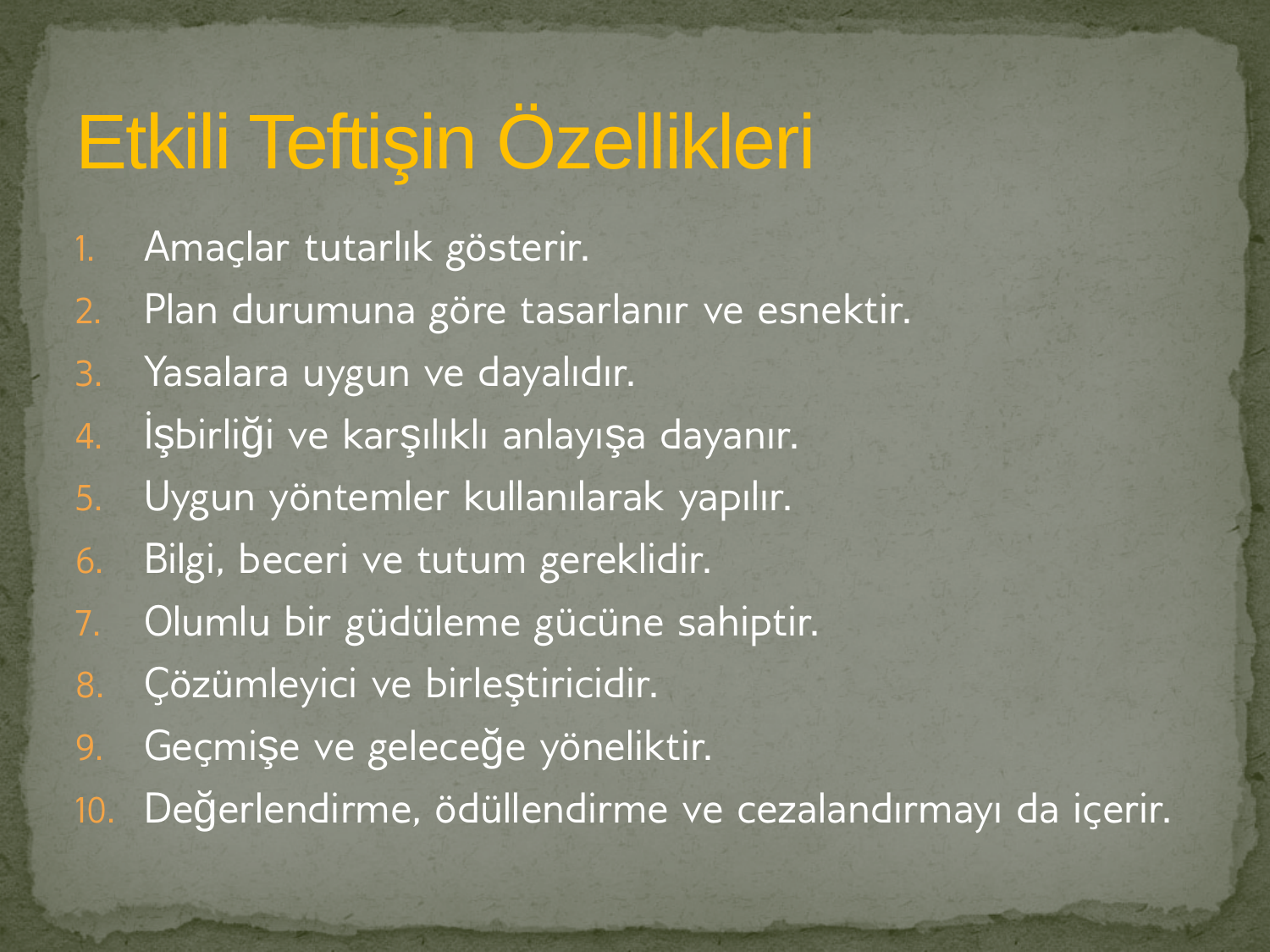

# Etkili Teftişin Özellikleri
Amaçlar tutarlık gösterir.
Plan durumuna göre tasarlanır ve esnektir.
Yasalara uygun ve dayalıdır.
İşbirliği ve karşılıklı anlayışa dayanır.
Uygun yöntemler kullanılarak yapılır.
Bilgi, beceri ve tutum gereklidir.
Olumlu bir güdüleme gücüne sahiptir.
Çözümleyici ve birleştiricidir.
Geçmişe ve geleceğe yöneliktir.
Değerlendirme, ödüllendirme ve cezalandırmayı da içerir.